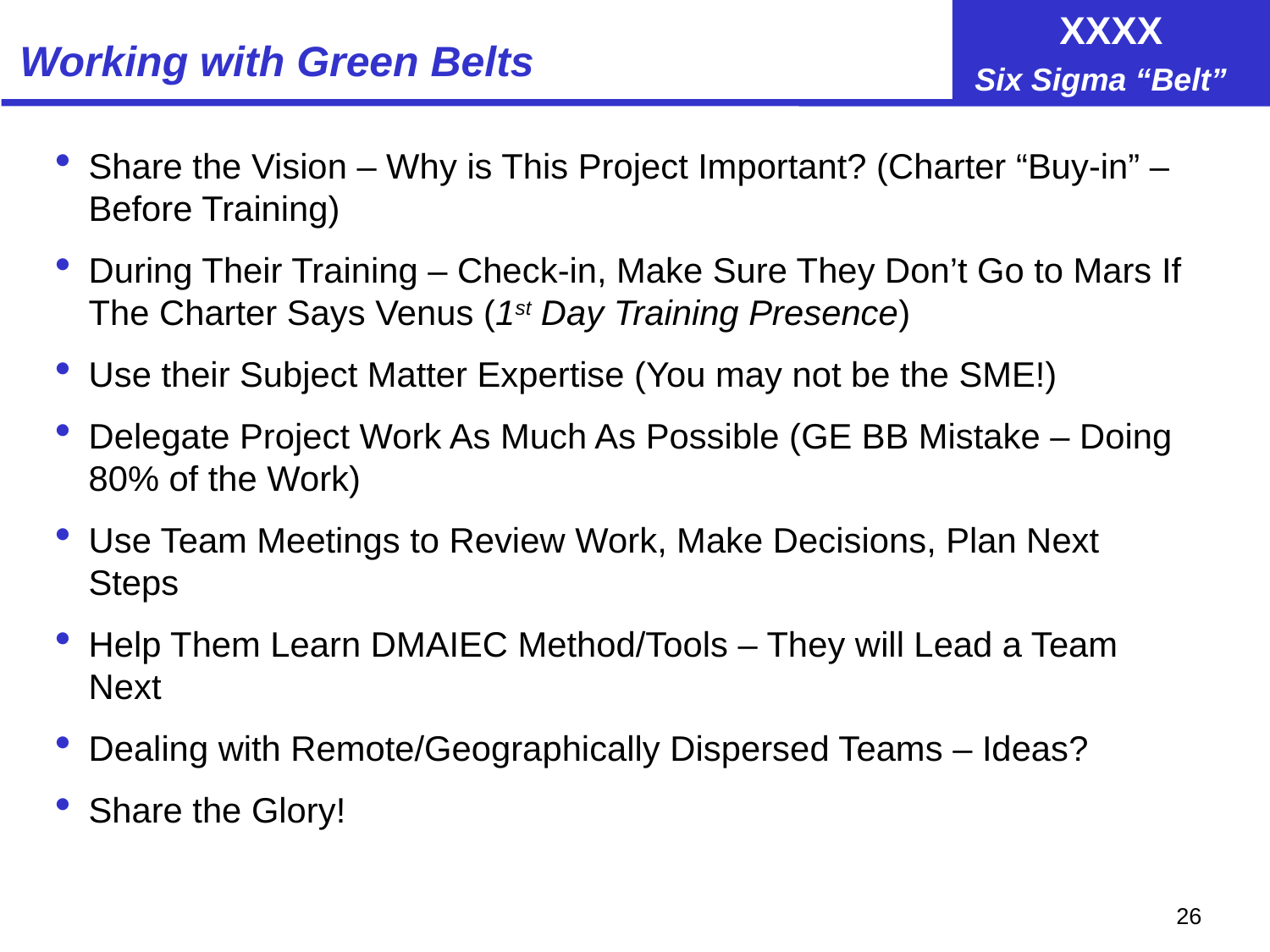

# Working with Green Belts
Share the Vision – Why is This Project Important? (Charter “Buy-in” – Before Training)
During Their Training – Check-in, Make Sure They Don’t Go to Mars If The Charter Says Venus (1st Day Training Presence)
Use their Subject Matter Expertise (You may not be the SME!)
Delegate Project Work As Much As Possible (GE BB Mistake – Doing 80% of the Work)
Use Team Meetings to Review Work, Make Decisions, Plan Next Steps
Help Them Learn DMAIEC Method/Tools – They will Lead a Team Next
Dealing with Remote/Geographically Dispersed Teams – Ideas?
Share the Glory!